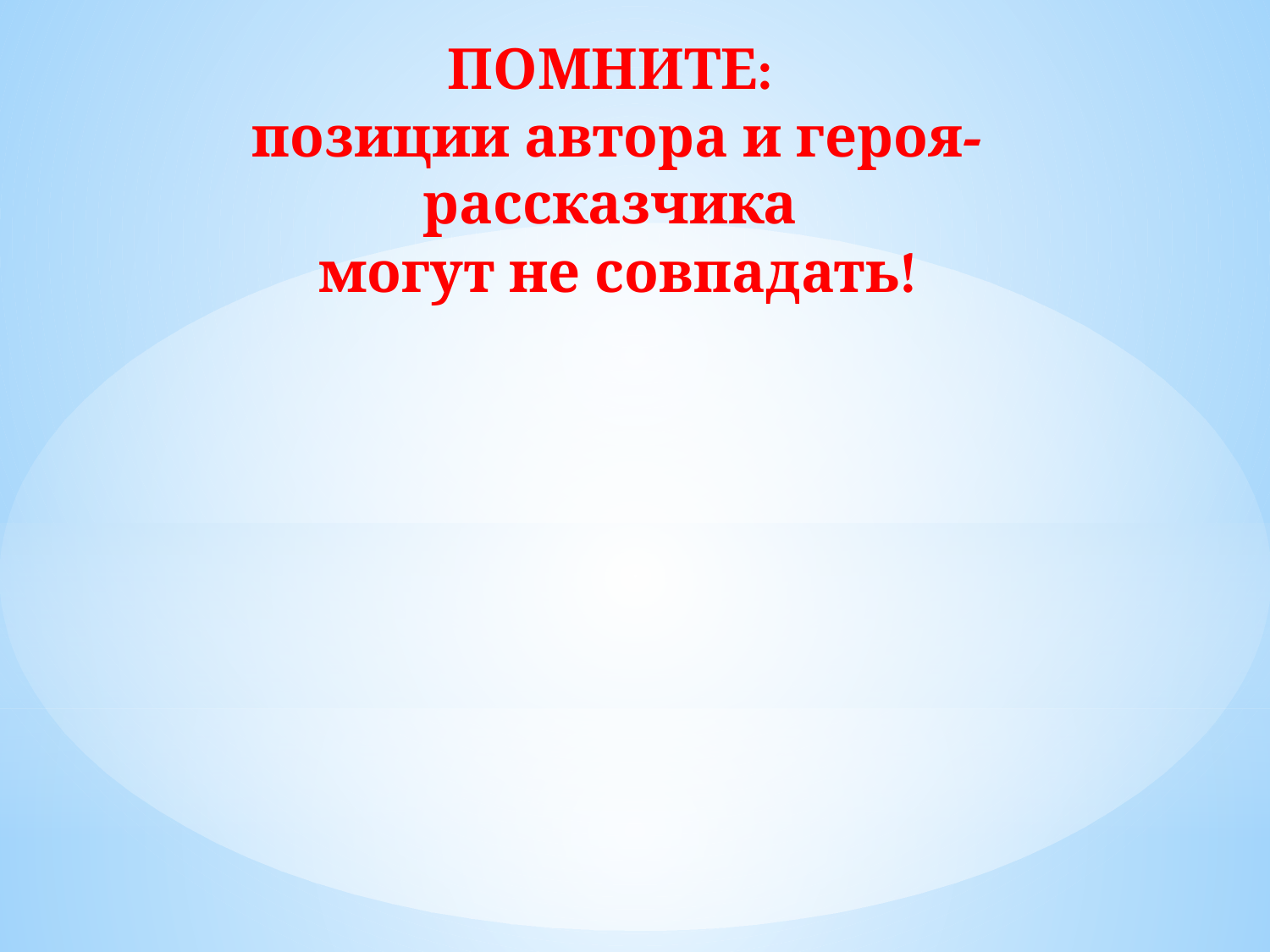

# ПОМНИТЕ: позиции автора и героя-рассказчика могут не совпадать!